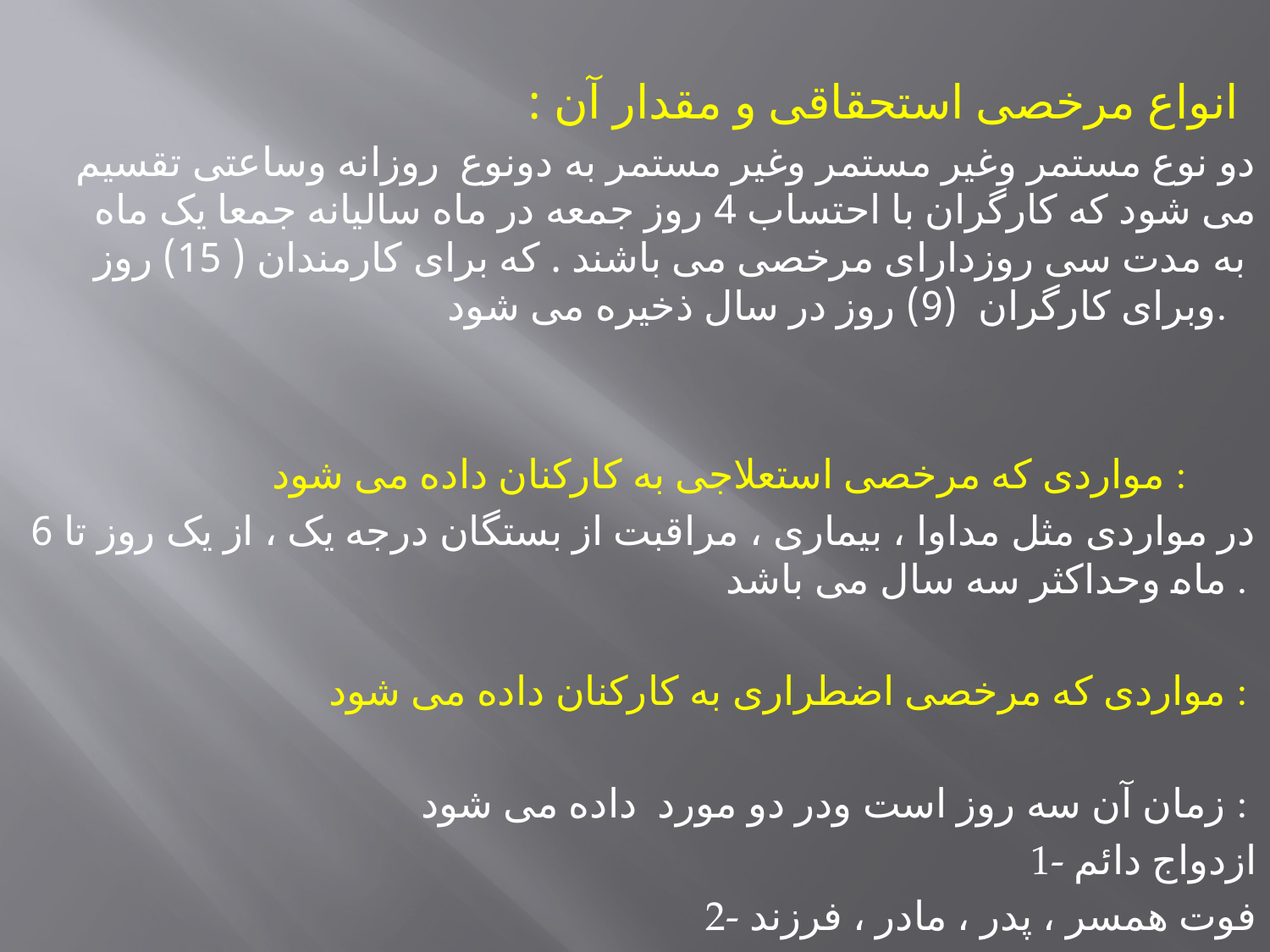

انواع مرخصی استحقاقی و مقدار آن :
دو نوع مستمر وغیر مستمر وغیر مستمر به دونوع  روزانه وساعتی تقسیم می شود که کارگران با احتساب 4 روز جمعه در ماه سالیانه جمعا یک ماه  به مدت سی روزدارای مرخصی می باشند . که برای کارمندان ( 15) روز وبرای کارگران  (9) روز در سال ذخیره می شود.

مواردی که مرخصی استعلاجی به کارکنان داده می شود :
در مواردی مثل مداوا ، بیماری ، مراقبت از بستگان درجه یک ، از یک روز تا 6 ماه وحداکثر سه سال می باشد .

مواردی که مرخصی اضطراری به کارکنان داده می شود :

زمان آن سه روز است ودر دو مورد  داده می شود :
1- ازدواج دائم
2- فوت همسر ، پدر ، مادر ، فرزند